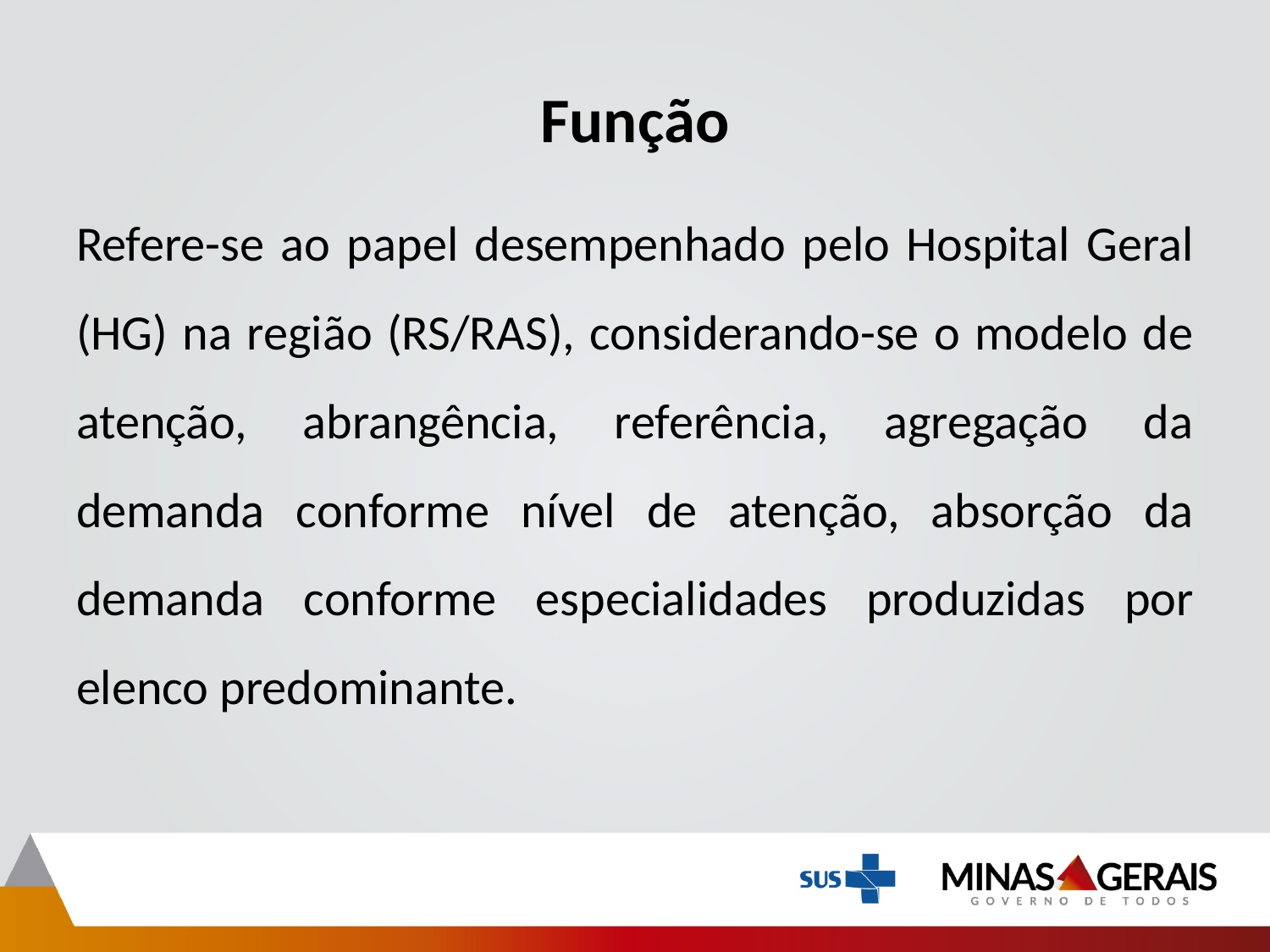

# Função
Refere-se ao papel desempenhado pelo Hospital Geral (HG) na região (RS/RAS), considerando-se o modelo de atenção, abrangência, referência, agregação da demanda conforme nível de atenção, absorção da demanda conforme especialidades produzidas por elenco predominante.